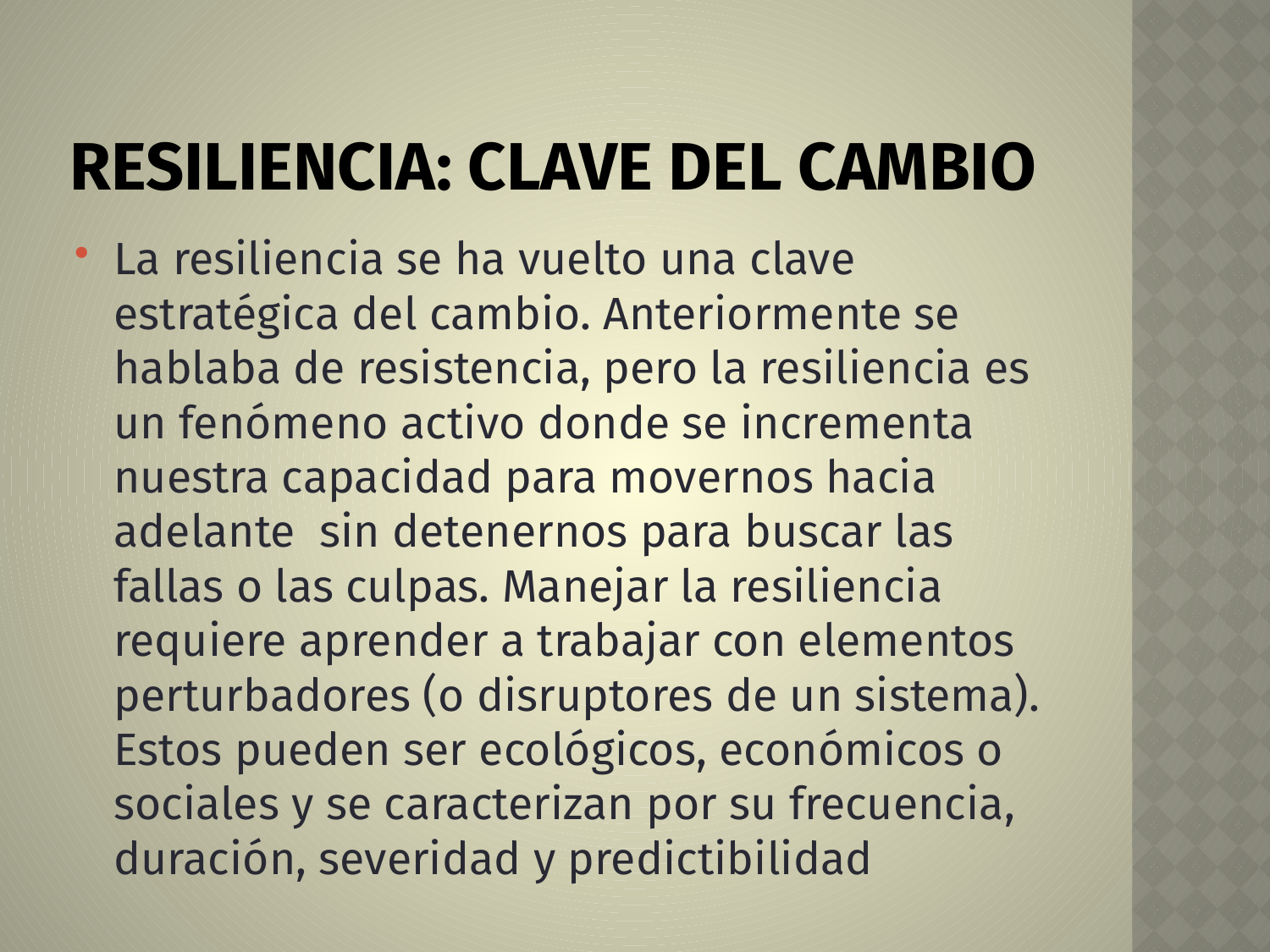

# RESILIENCIA: clave del cambio
La resiliencia se ha vuelto una clave estratégica del cambio. Anteriormente se hablaba de resistencia, pero la resiliencia es un fenómeno activo donde se incrementa nuestra capacidad para movernos hacia adelante  sin detenernos para buscar las fallas o las culpas. Manejar la resiliencia requiere aprender a trabajar con elementos perturbadores (o disruptores de un sistema). Estos pueden ser ecológicos, económicos o sociales y se caracterizan por su frecuencia, duración, severidad y predictibilidad